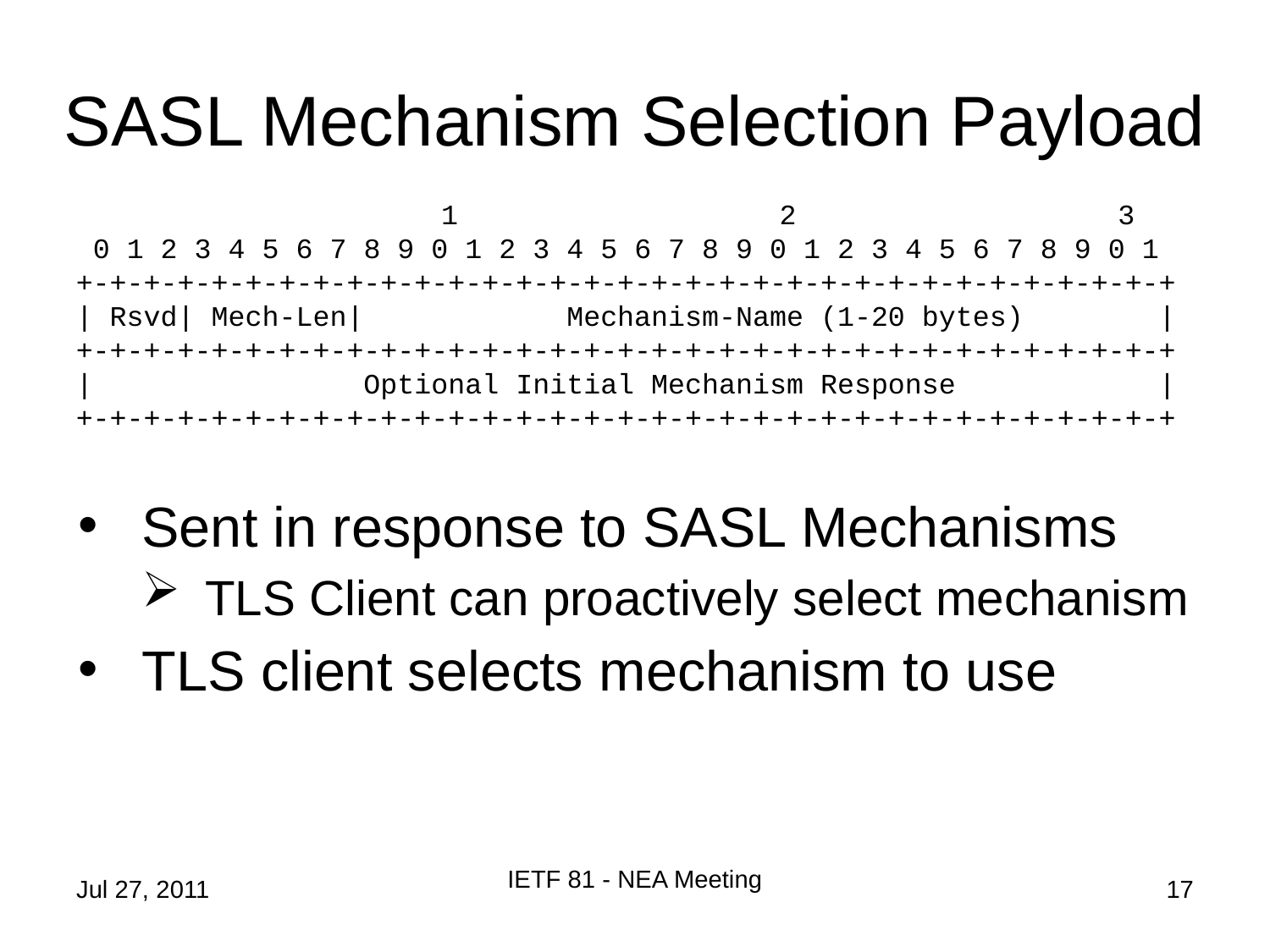

# SASL Mechanism Selection Payload
                       1                   2                   3
 0 1 2 3 4 5 6 7 8 9 0 1 2 3 4 5 6 7 8 9 0 1 2 3 4 5 6 7 8 9 0 1
+-+-+-+-+-+-+-+-+-+-+-+-+-+-+-+-+-+-+-+-+-+-+-+-+-+-+-+-+-+-+-+-+
| Rsvd| Mech-Len|            Mechanism-Name (1-20 bytes)        |
+-+-+-+-+-+-+-+-+-+-+-+-+-+-+-+-+-+-+-+-+-+-+-+-+-+-+-+-+-+-+-+-+
|                Optional Initial Mechanism Response            |
+-+-+-+-+-+-+-+-+-+-+-+-+-+-+-+-+-+-+-+-+-+-+-+-+-+-+-+-+-+-+-+-+

Sent in response to SASL Mechanisms
TLS Client can proactively select mechanism
TLS client selects mechanism to use
IETF 81 - NEA Meeting
Jul 27, 2011
17